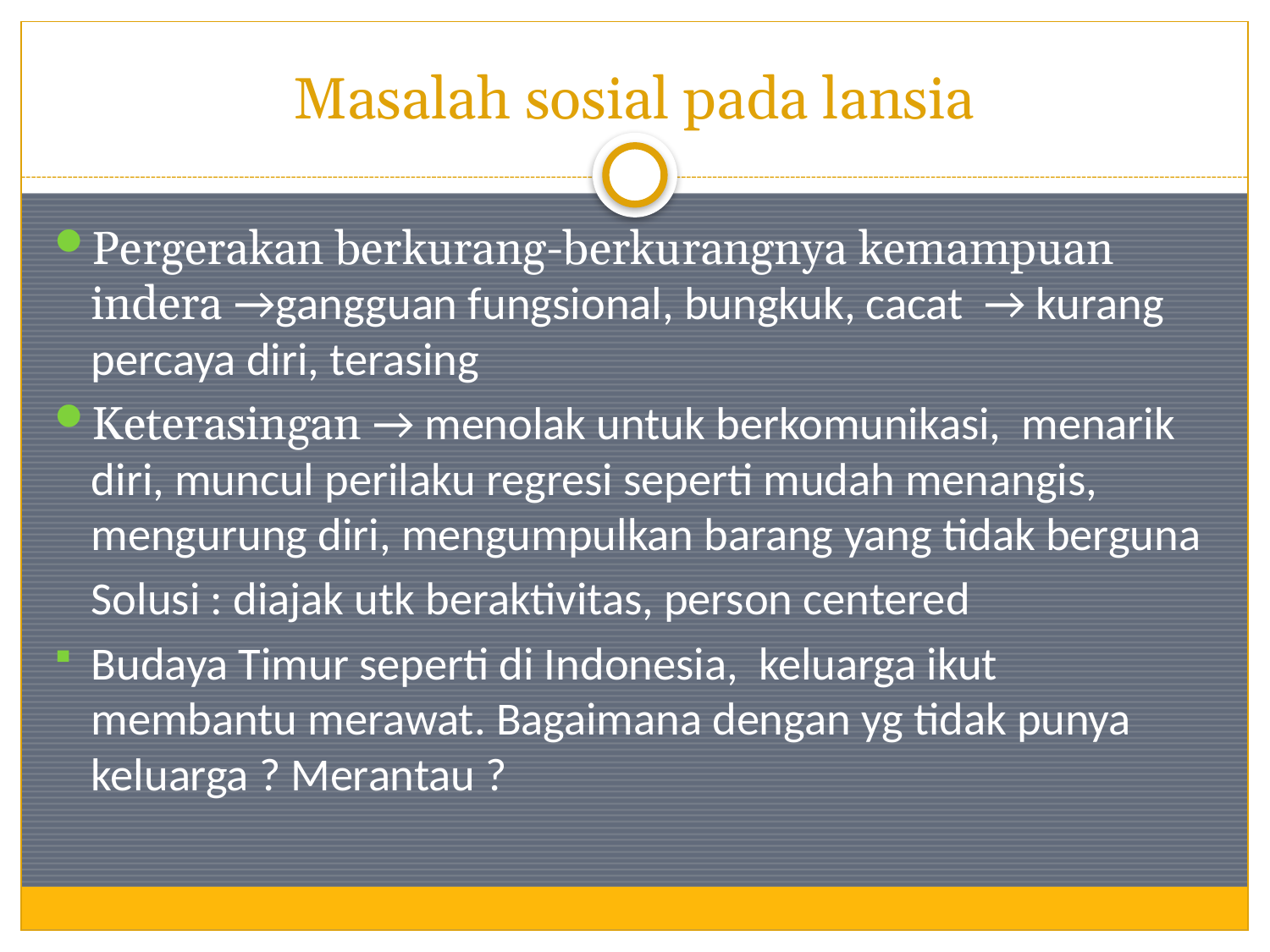

# Masalah sosial pada lansia
Pergerakan berkurang-berkurangnya kemampuan indera →gangguan fungsional, bungkuk, cacat  → kurang percaya diri, terasing
Keterasingan → menolak untuk berkomunikasi,  menarik diri, muncul perilaku regresi seperti mudah menangis, mengurung diri, mengumpulkan barang yang tidak berguna
	Solusi : diajak utk beraktivitas, person centered
Budaya Timur seperti di Indonesia,  keluarga ikut membantu merawat. Bagaimana dengan yg tidak punya keluarga ? Merantau ?